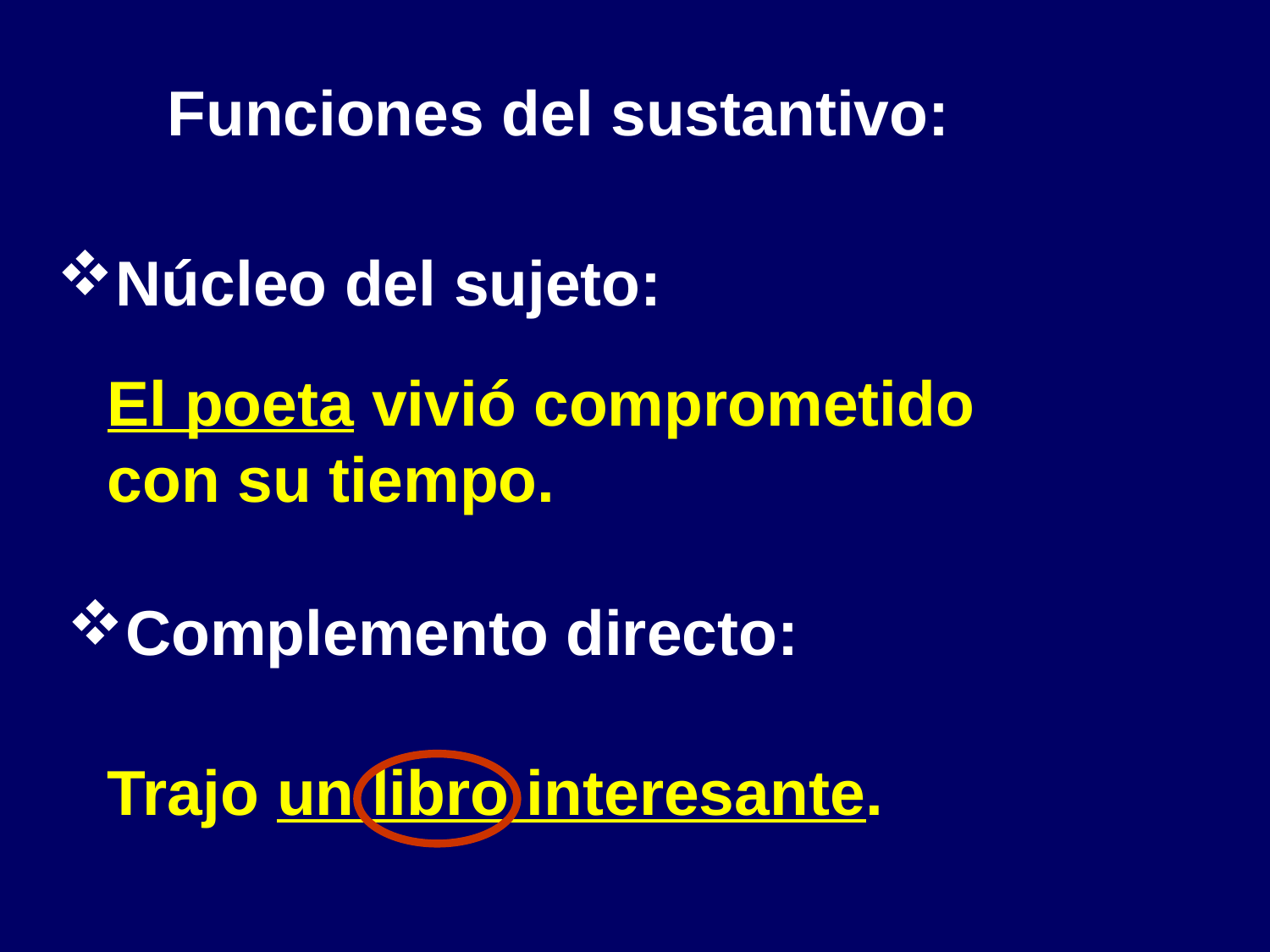

Funciones del sustantivo:
Núcleo del sujeto:
El poeta vivió comprometido con su tiempo.
Complemento directo:
Trajo un libro interesante.